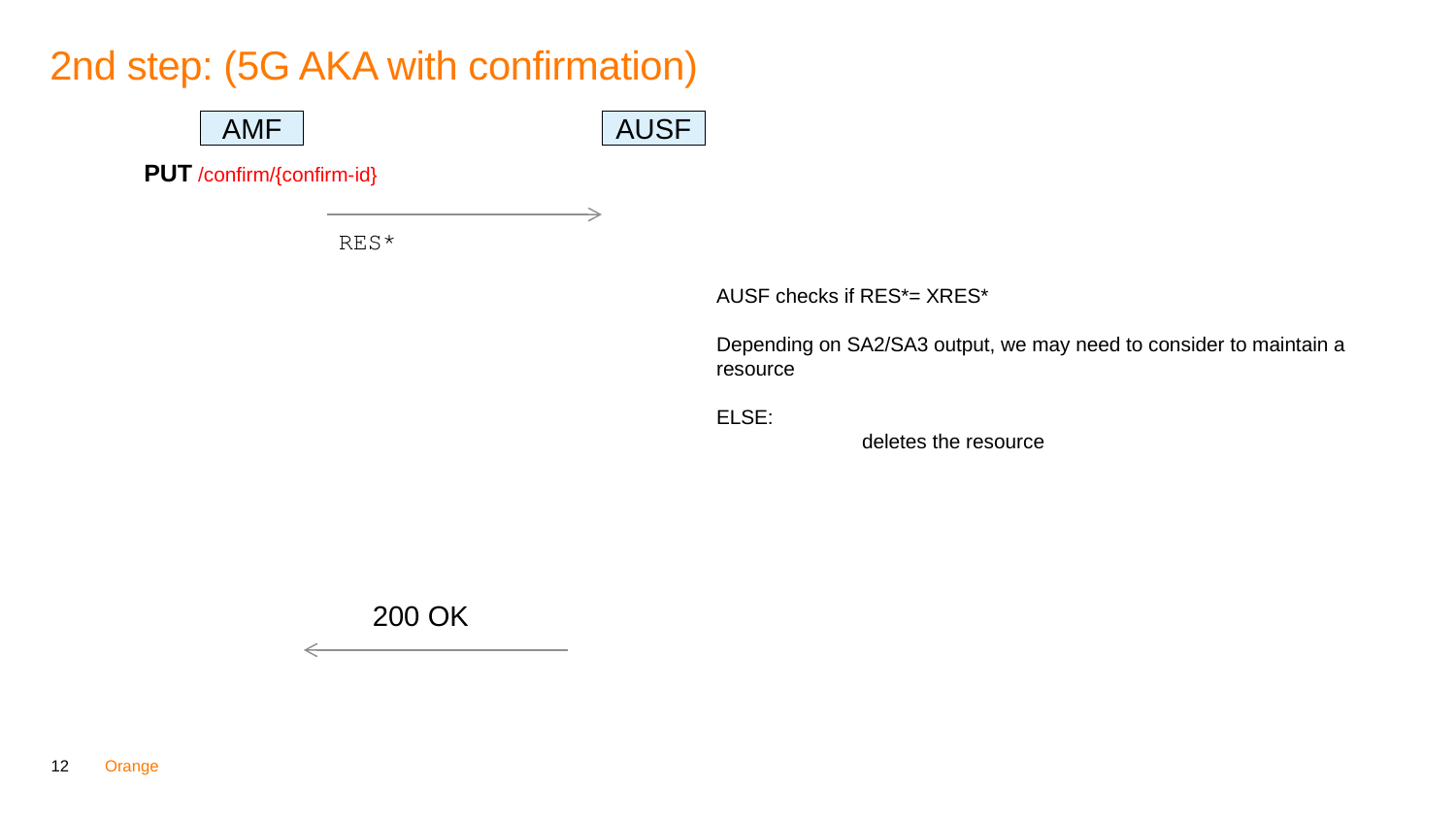

# 2nd step: (5G AKA with confirmation)
AUSF
AMF
PUT /confirm/{confirm-id}
RES*
AUSF checks if RES*= XRES*

Depending on SA2/SA3 output, we may need to consider to maintain a resource

ELSE:
	deletes the resource

200 OK